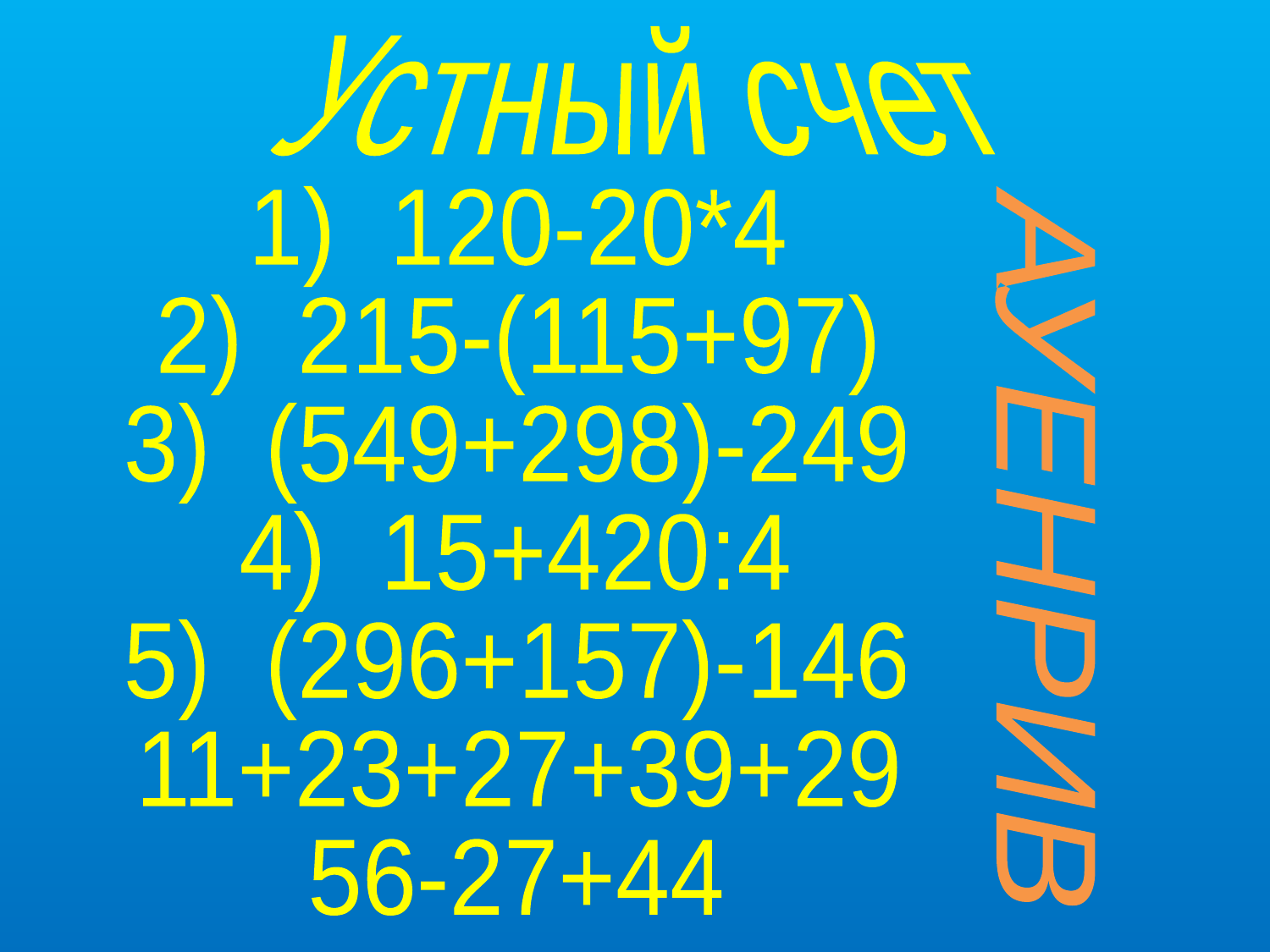

Устный счет
1)  120-20*4
2)  215-(115+97)
3)  (549+298)-249
4)  15+420:4
5)  (296+157)-146
11+23+27+39+29
56-27+44
АУЕНРИВ